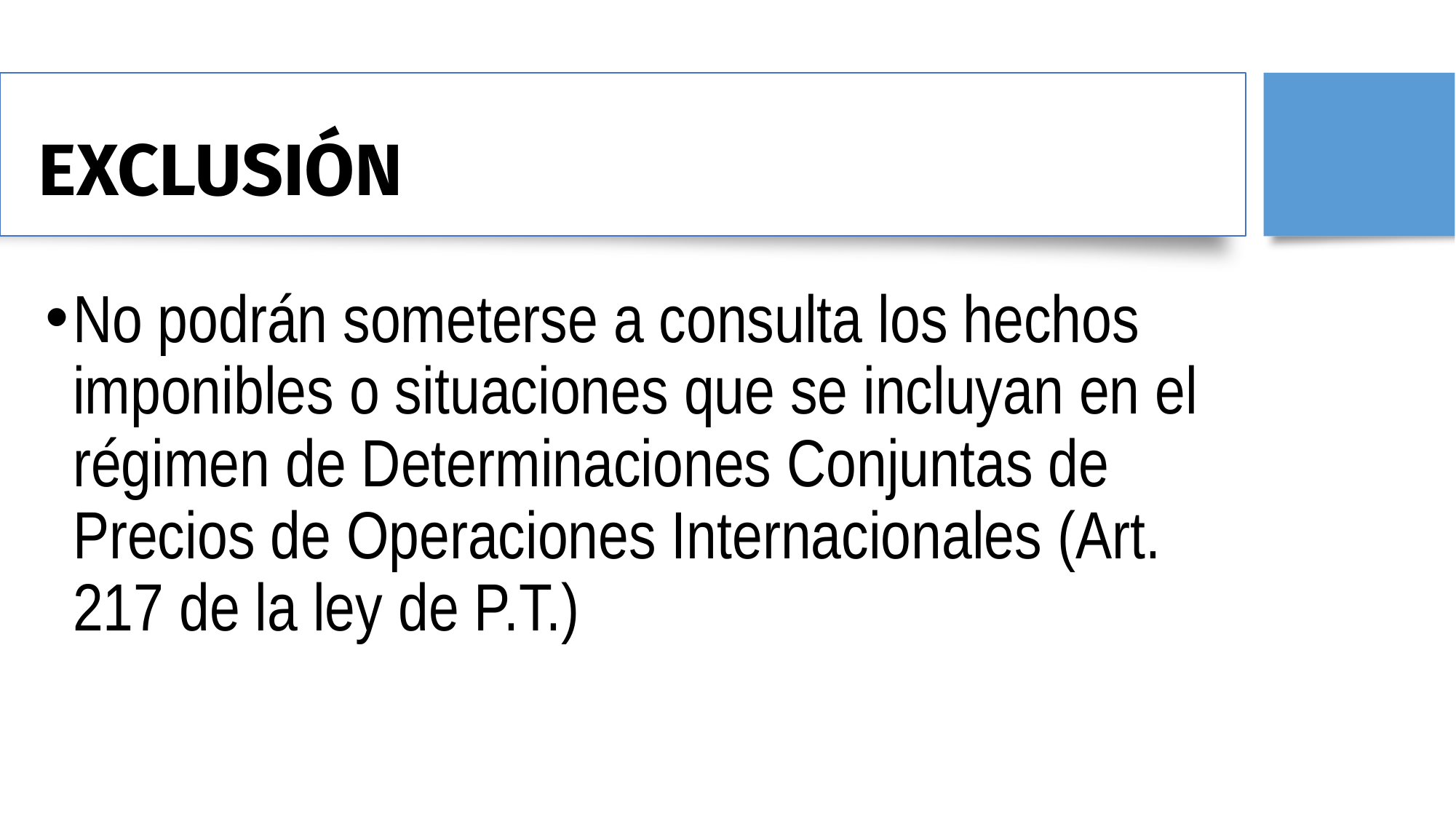

# EXCLUSIÓN
No podrán someterse a consulta los hechos imponibles o situaciones que se incluyan en el régimen de Determinaciones Conjuntas de Precios de Operaciones Internacionales (Art. 217 de la ley de P.T.)